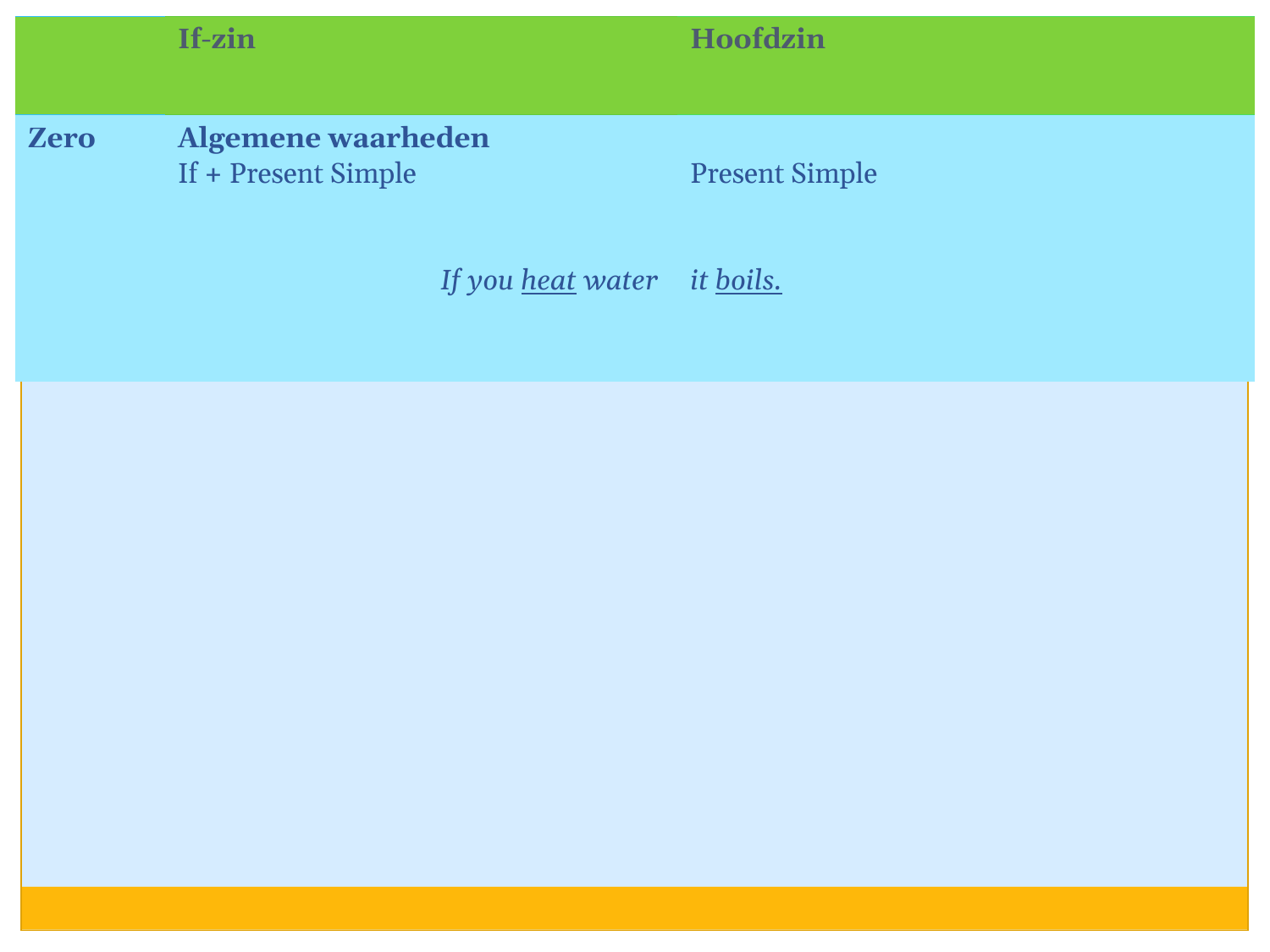

|  | If-zin | Hoofdzin |
| --- | --- | --- |
| Zero | Algemene waarheden  If + Present Simple   If you heat water | Present Simple   it boils. |